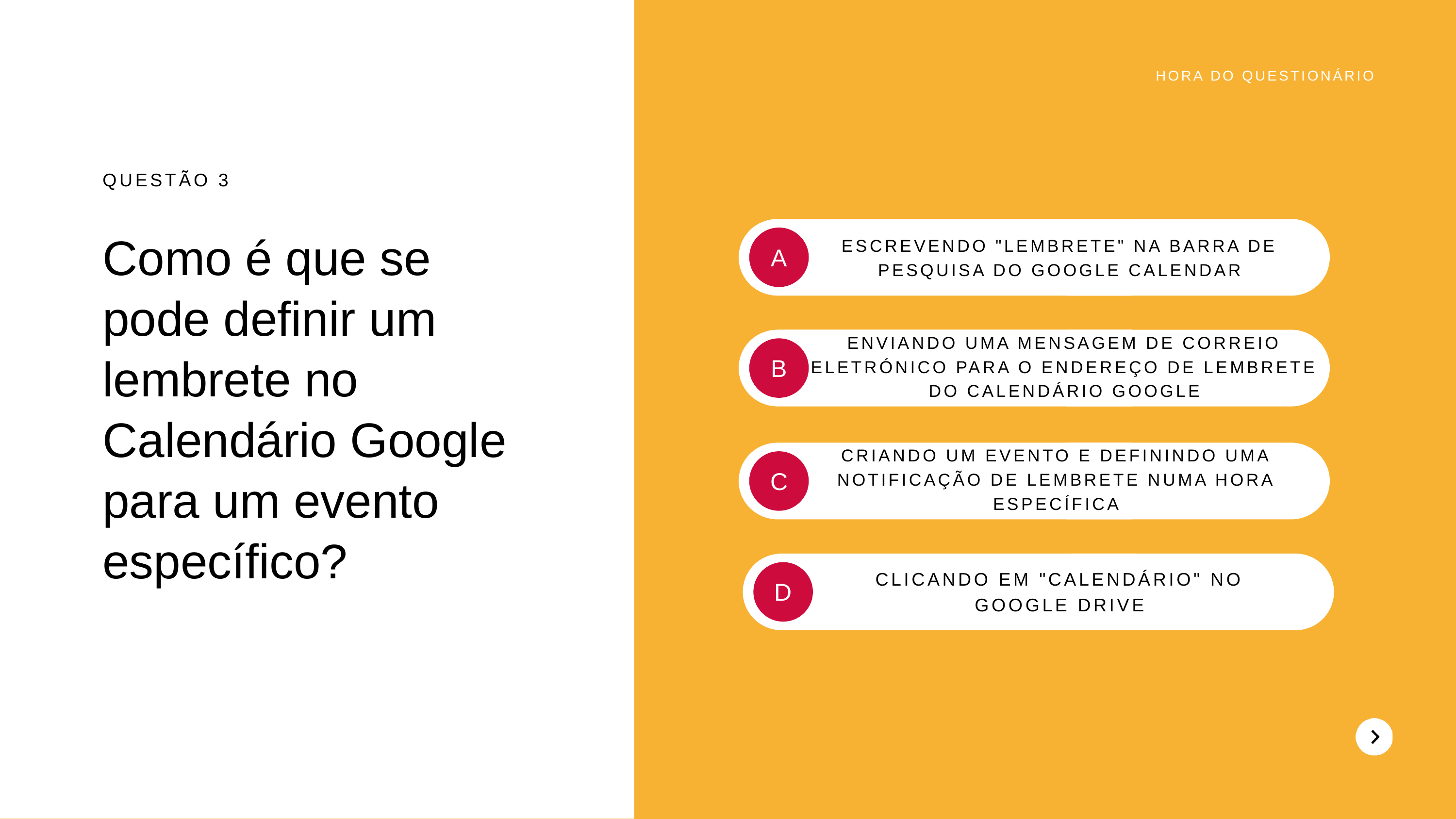

HORA DO QUESTIONÁRIO
QUESTÃO 3
Como é que se pode definir um lembrete no Calendário Google para um evento específico?

ESCREVENDO "LEMBRETE" NA BARRA DE PESQUISA DO GOOGLE CALENDAR
A
ENVIANDO UMA MENSAGEM DE CORREIO ELETRÓNICO PARA O ENDEREÇO DE LEMBRETE DO CALENDÁRIO GOOGLE

B
CRIANDO UM EVENTO E DEFININDO UMA NOTIFICAÇÃO DE LEMBRETE NUMA HORA ESPECÍFICA

C

CLICANDO EM "CALENDÁRIO" NO GOOGLE DRIVE
D